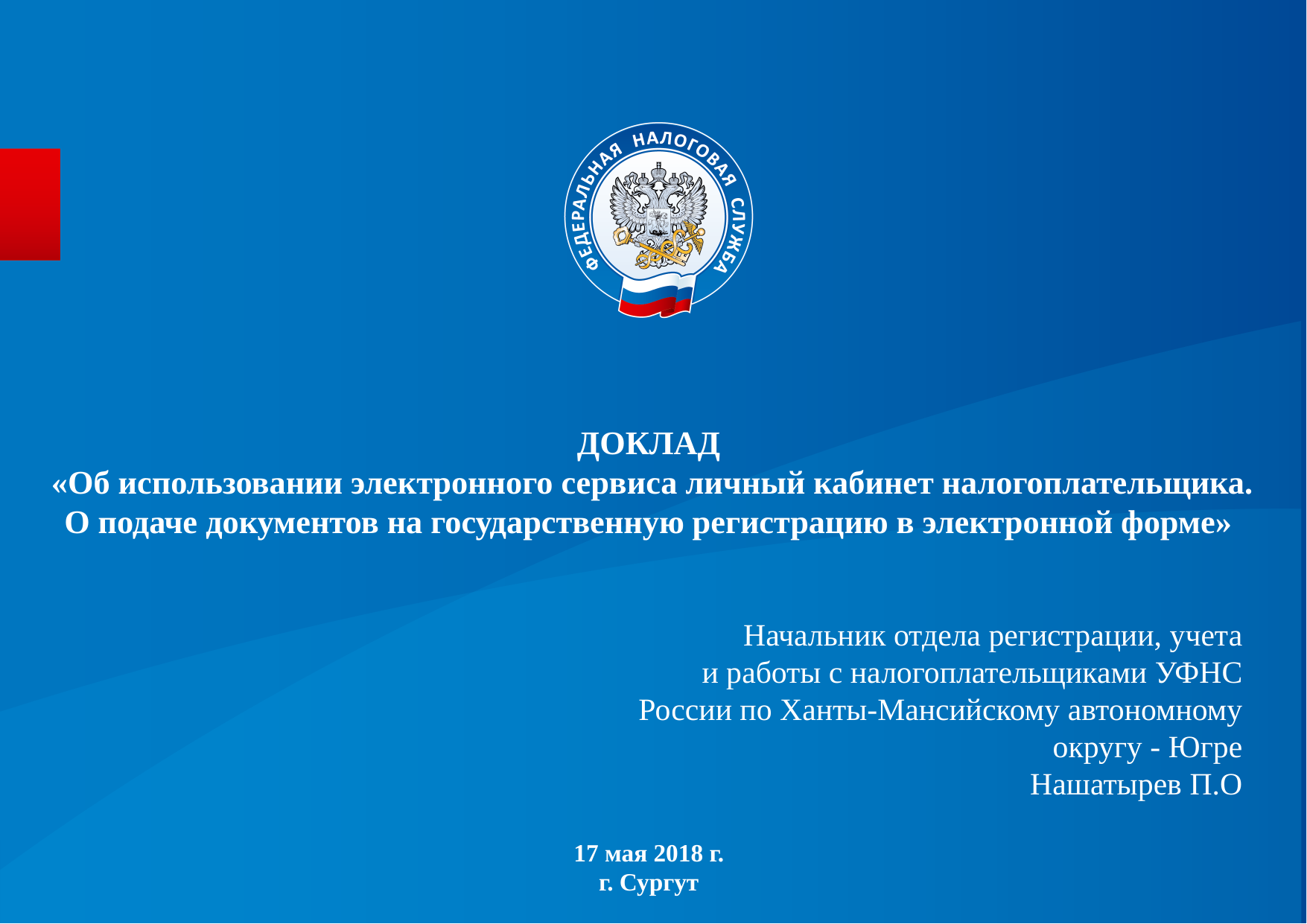

# ДОКЛАД  «Об использовании электронного сервиса личный кабинет налогоплательщика. О подаче документов на государственную регистрацию в электронной форме»
Начальник отдела регистрации, учета
 и работы с налогоплательщиками УФНС России по Ханты-Мансийскому автономному округу - Югре
Нашатырев П.О

17 мая 2018 г.
г. Сургут